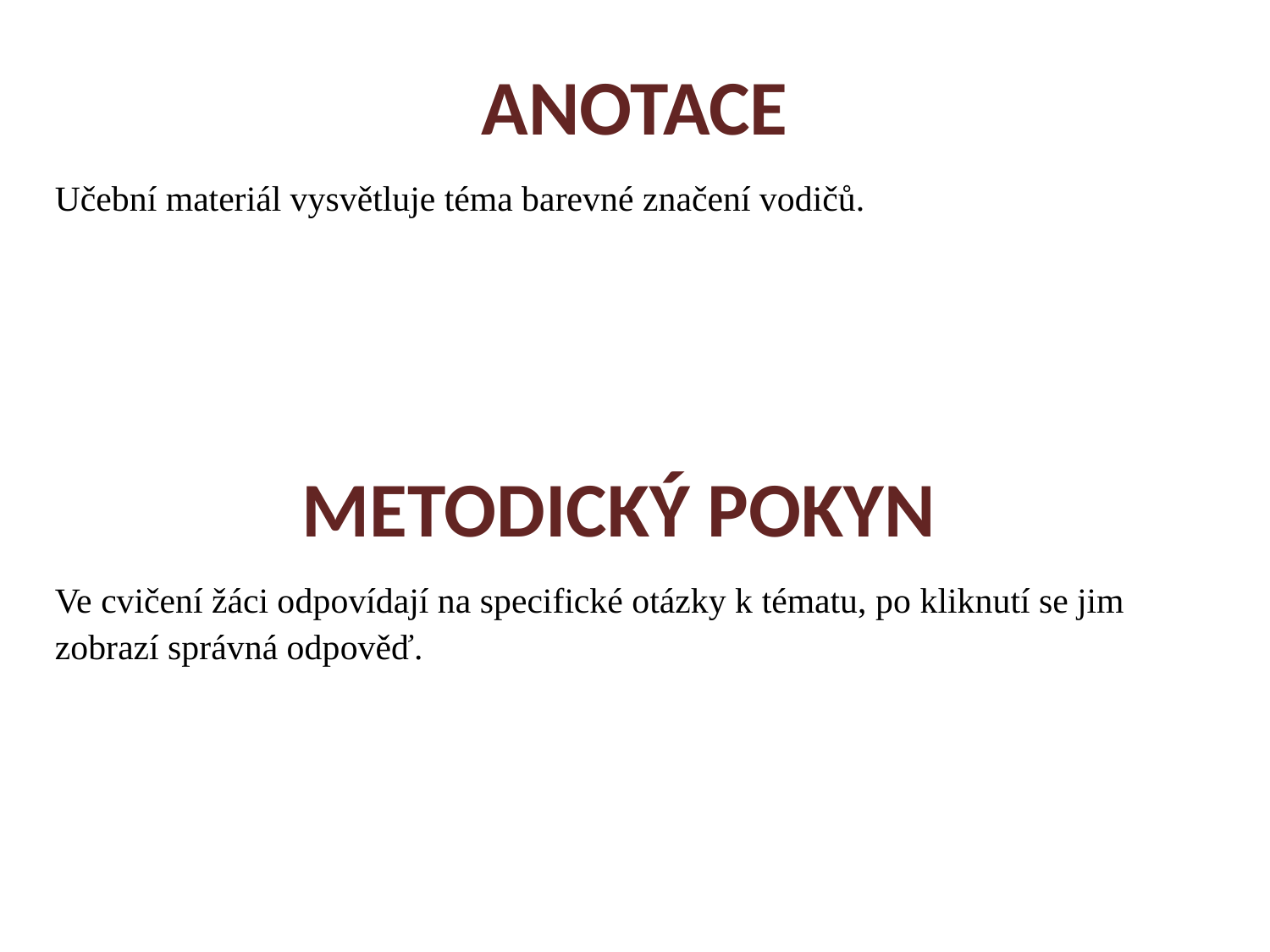

ANOTACE
Učební materiál vysvětluje téma barevné značení vodičů.
METODICKÝ POKYN
Ve cvičení žáci odpovídají na specifické otázky k tématu, po kliknutí se jim zobrazí správná odpověď.